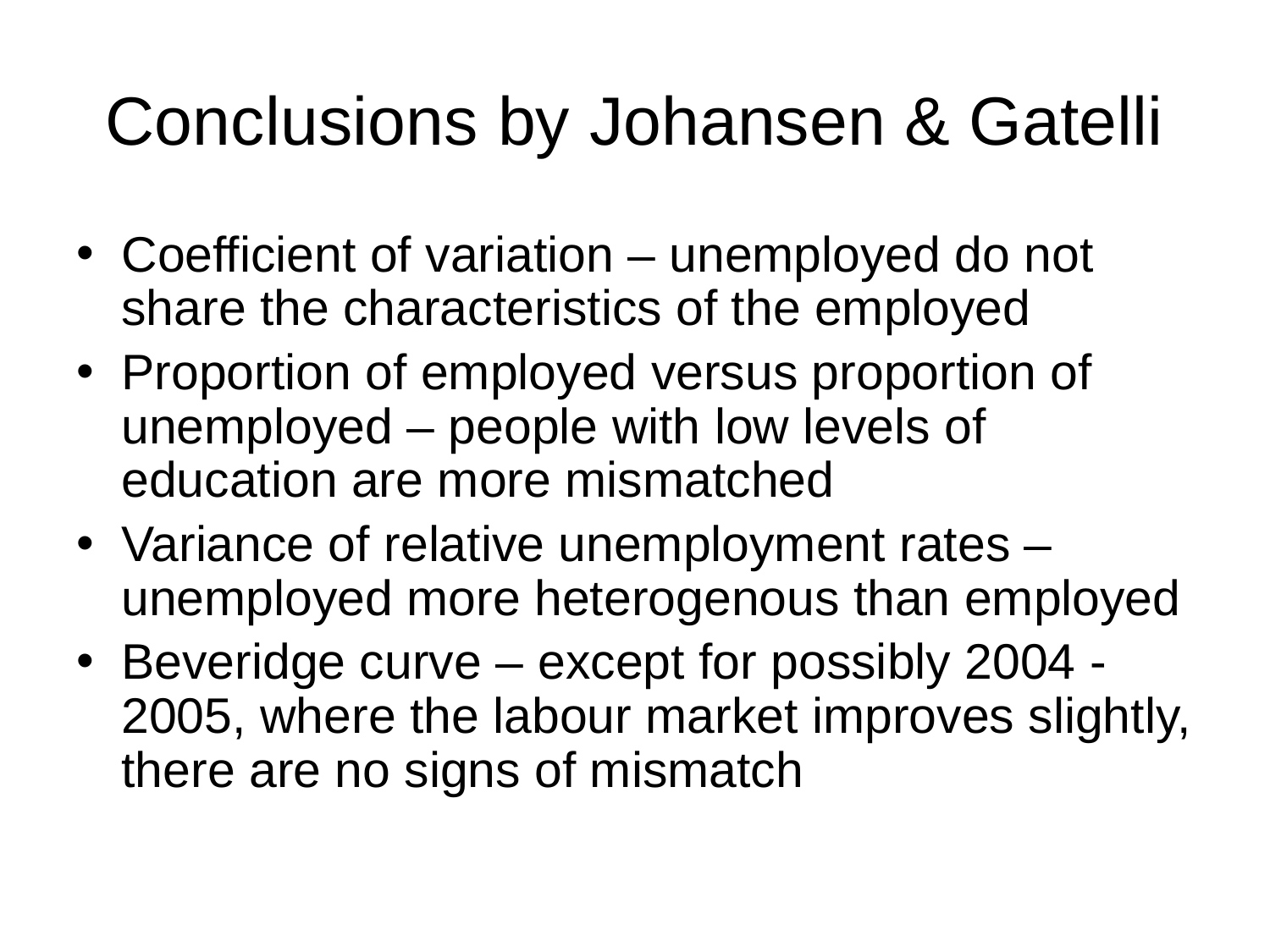

# Conclusions by Johansen & Gatelli
Coefficient of variation – unemployed do not share the characteristics of the employed
Proportion of employed versus proportion of unemployed – people with low levels of education are more mismatched
Variance of relative unemployment rates – unemployed more heterogenous than employed
Beveridge curve – except for possibly 2004 -2005, where the labour market improves slightly, there are no signs of mismatch